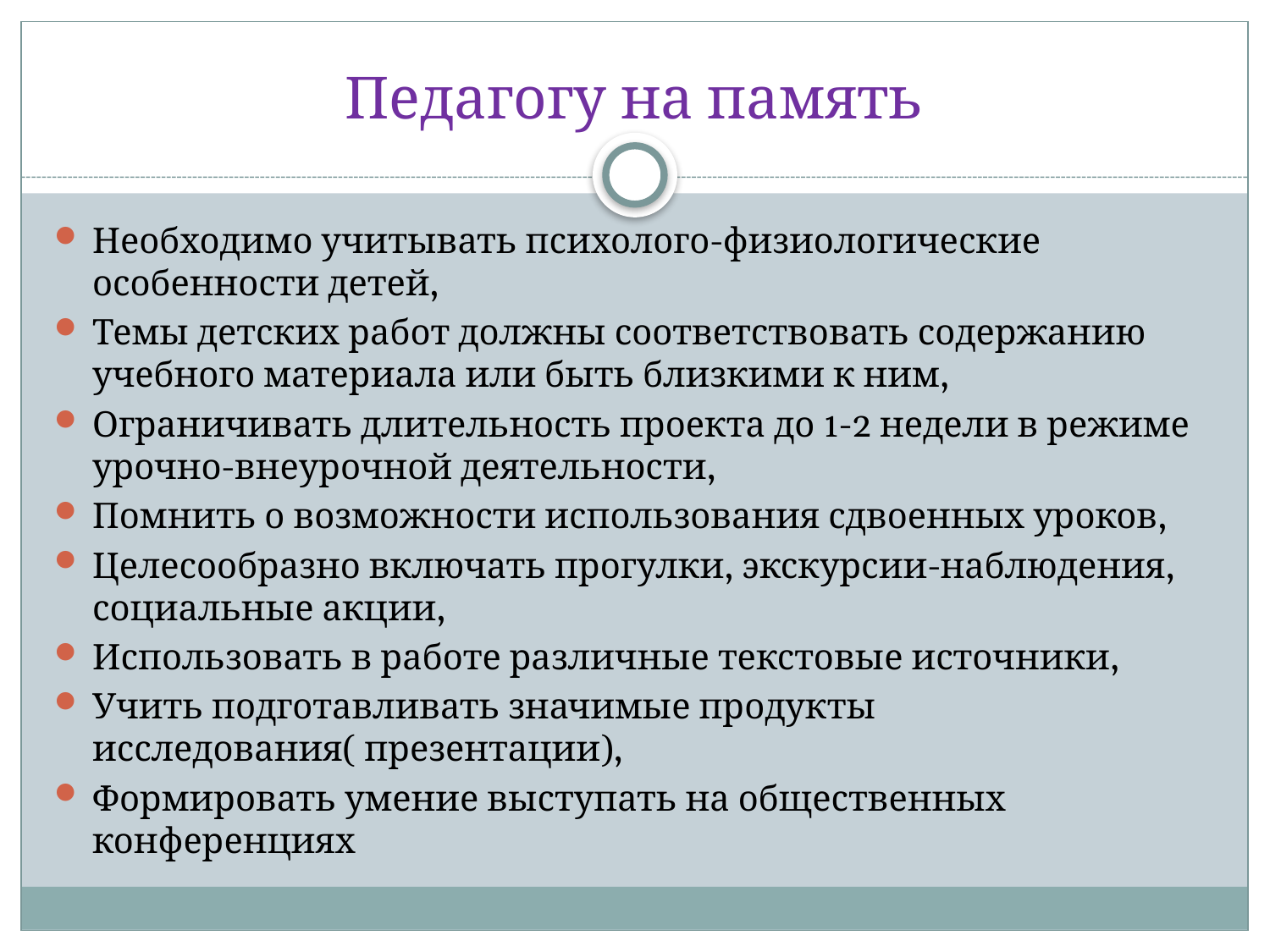

# Педагогу на память
Необходимо учитывать психолого-физиологические особенности детей,
Темы детских работ должны соответствовать содержанию учебного материала или быть близкими к ним,
Ограничивать длительность проекта до 1-2 недели в режиме урочно-внеурочной деятельности,
Помнить о возможности использования сдвоенных уроков,
Целесообразно включать прогулки, экскурсии-наблюдения, социальные акции,
Использовать в работе различные текстовые источники,
Учить подготавливать значимые продукты исследования( презентации),
Формировать умение выступать на общественных конференциях